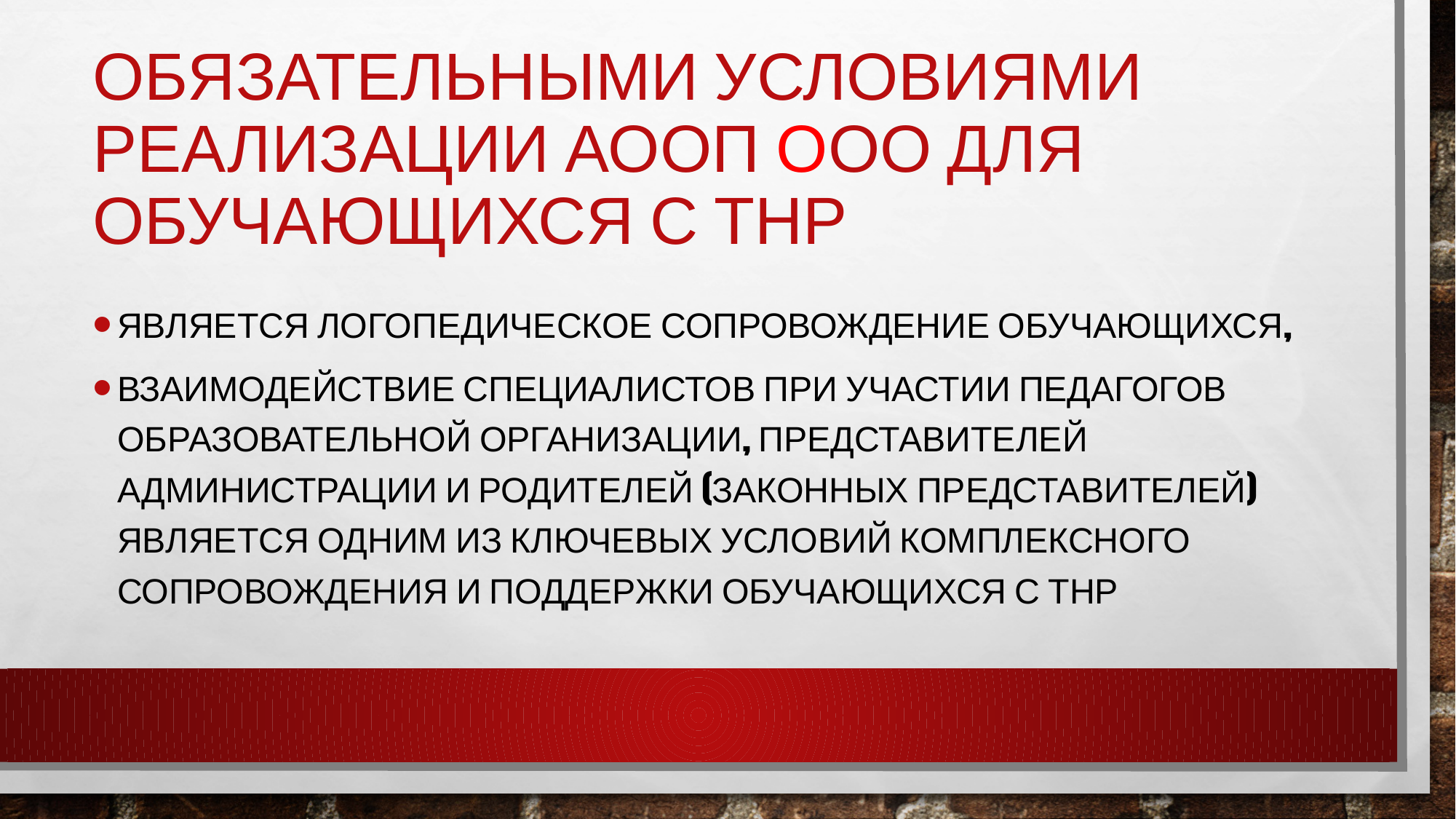

# Обязательными условиями реализации АООП ООО для обучающихся с ТНР

является логопедическое сопровождение обучающихся,
Взаимодействие специалистов при участии педагогов образовательной организации, представителей администрации и родителей (законных представителей) является одним из ключевых условий комплексного сопровождения и поддержки обучающихся с ТНР